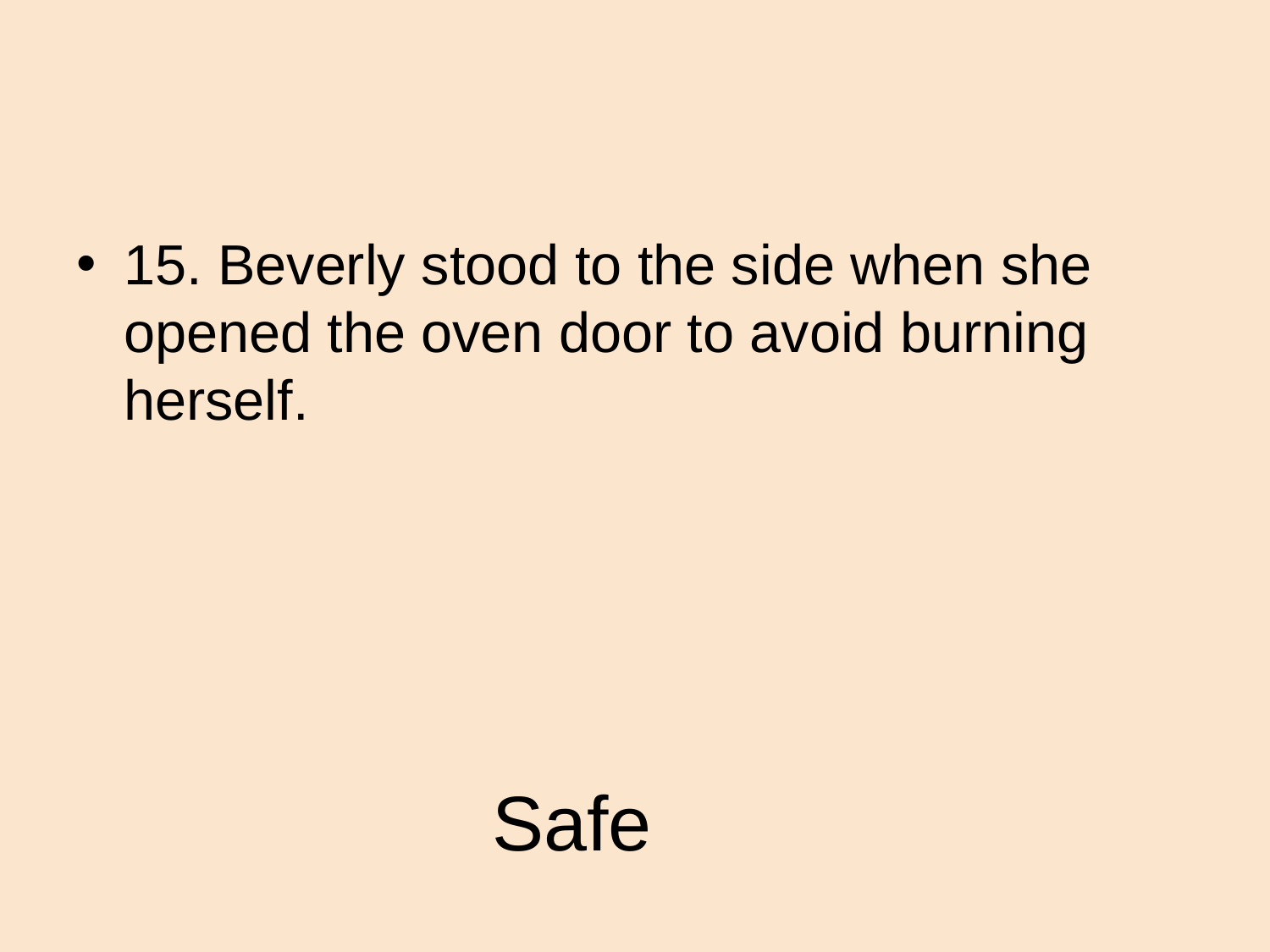

15. Beverly stood to the side when she opened the oven door to avoid burning herself.
# Safe